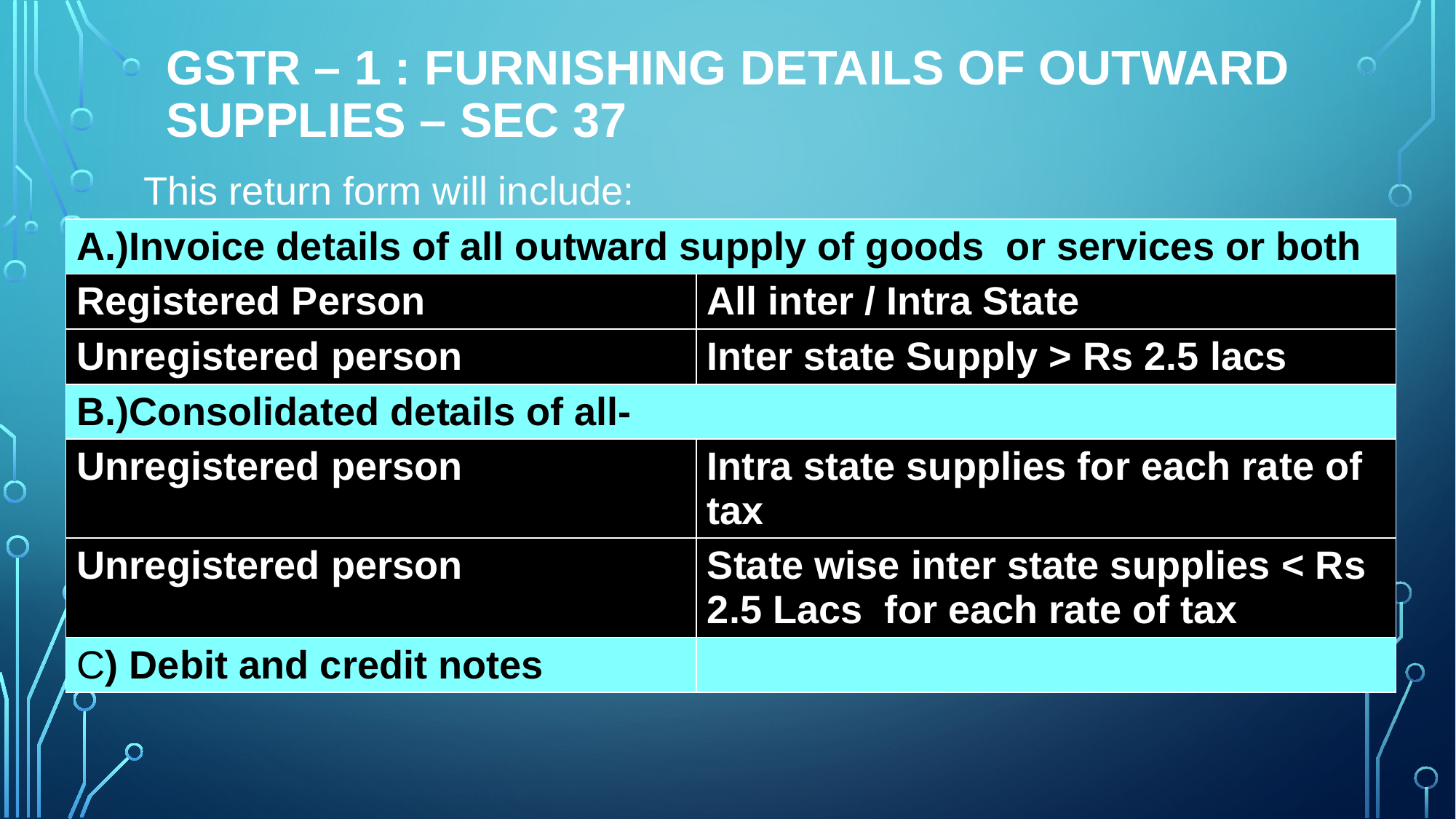

# GSTR – 1 : Furnishing details of outward supplies – Sec 37
This return form will include:
| A.)Invoice details of all outward supply of goods or services or both |  |
| --- | --- |
| Registered Person | All inter / Intra State |
| Unregistered person | Inter state Supply > Rs 2.5 lacs |
| B.)Consolidated details of all- |  |
| Unregistered person | Intra state supplies for each rate of tax |
| Unregistered person | State wise inter state supplies < Rs 2.5 Lacs for each rate of tax |
| C) Debit and credit notes |  |